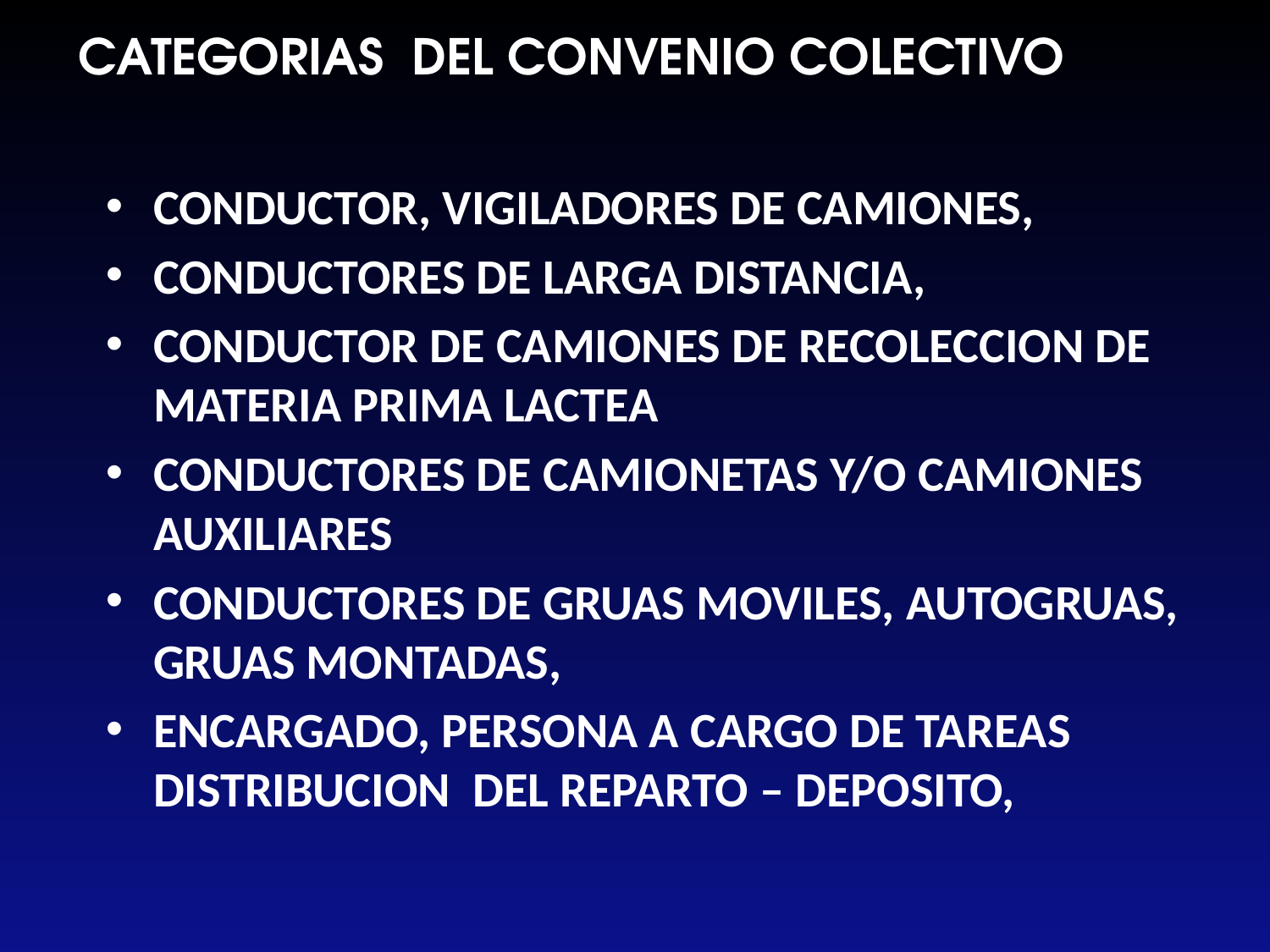

CATEGORIAS  DEL CONVENIO COLECTIVO
CONDUCTOR, VIGILADORES DE CAMIONES,
CONDUCTORES DE LARGA DISTANCIA,
CONDUCTOR DE CAMIONES DE RECOLECCION DE MATERIA PRIMA LACTEA
CONDUCTORES DE CAMIONETAS Y/O CAMIONES AUXILIARES
CONDUCTORES DE GRUAS MOVILES, AUTOGRUAS, GRUAS MONTADAS,
ENCARGADO, PERSONA A CARGO DE TAREAS  DISTRIBUCION  DEL REPARTO – DEPOSITO,